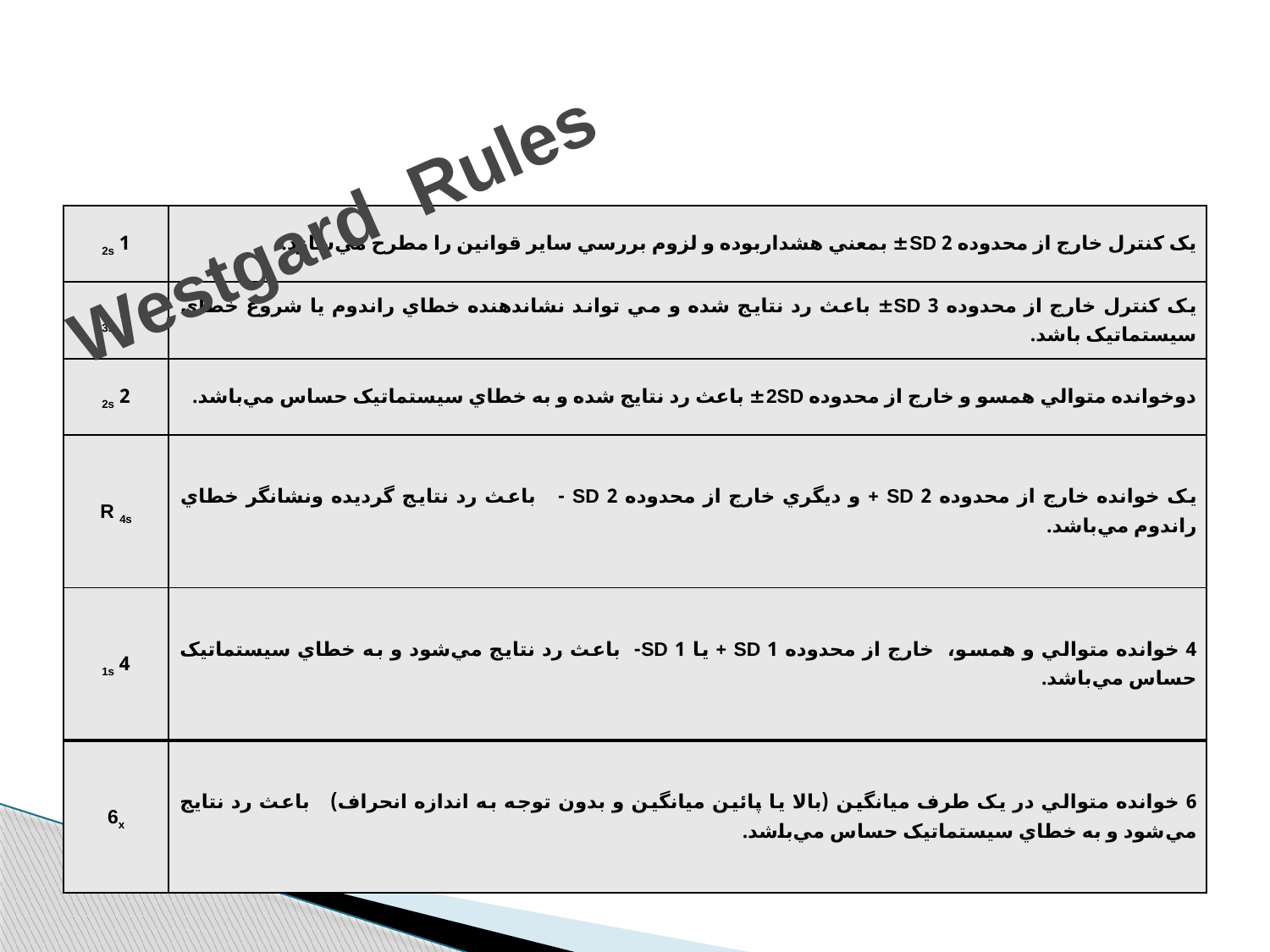

# Westgard  Rules
| 1 2s | يک کنترل خارج از محدوده 2 SD± بمعني هشداربوده و لزوم بررسي ساير قوانين را مطرح مي‌سازد. |
| --- | --- |
| 1 3s | يک کنترل خارج از محدوده 3 SD± باعث رد نتايج شده و مي تواند نشاندهنده خطاي راندوم يا شروع خطاي سيستماتيک باشد. |
| 2 2s | دوخوانده متوالي همسو و خارج از محدوده 2SD± باعث رد نتايج شده و به خطاي سيستماتيک حساس مي‌باشد. |
| R 4s | يک خوانده خارج از محدوده 2 SD + و ديگري خارج از محدوده 2 SD - باعث رد نتايج گرديده ونشانگر خطاي راندوم مي‌باشد. |
| 4 1s | 4 خوانده متوالي و همسو، خارج از محدوده 1 SD + يا 1 SD- باعث رد نتايج مي‌شود و به خطاي سيستماتيک حساس مي‌باشد. |
| 6x | 6 خوانده متوالي در يک طرف ميانگين (بالا يا پائين ميانگين و بدون توجه به اندازه انحراف) باعث رد نتايج مي‌شود و به خطاي سيستماتيک حساس مي‌باشد. |